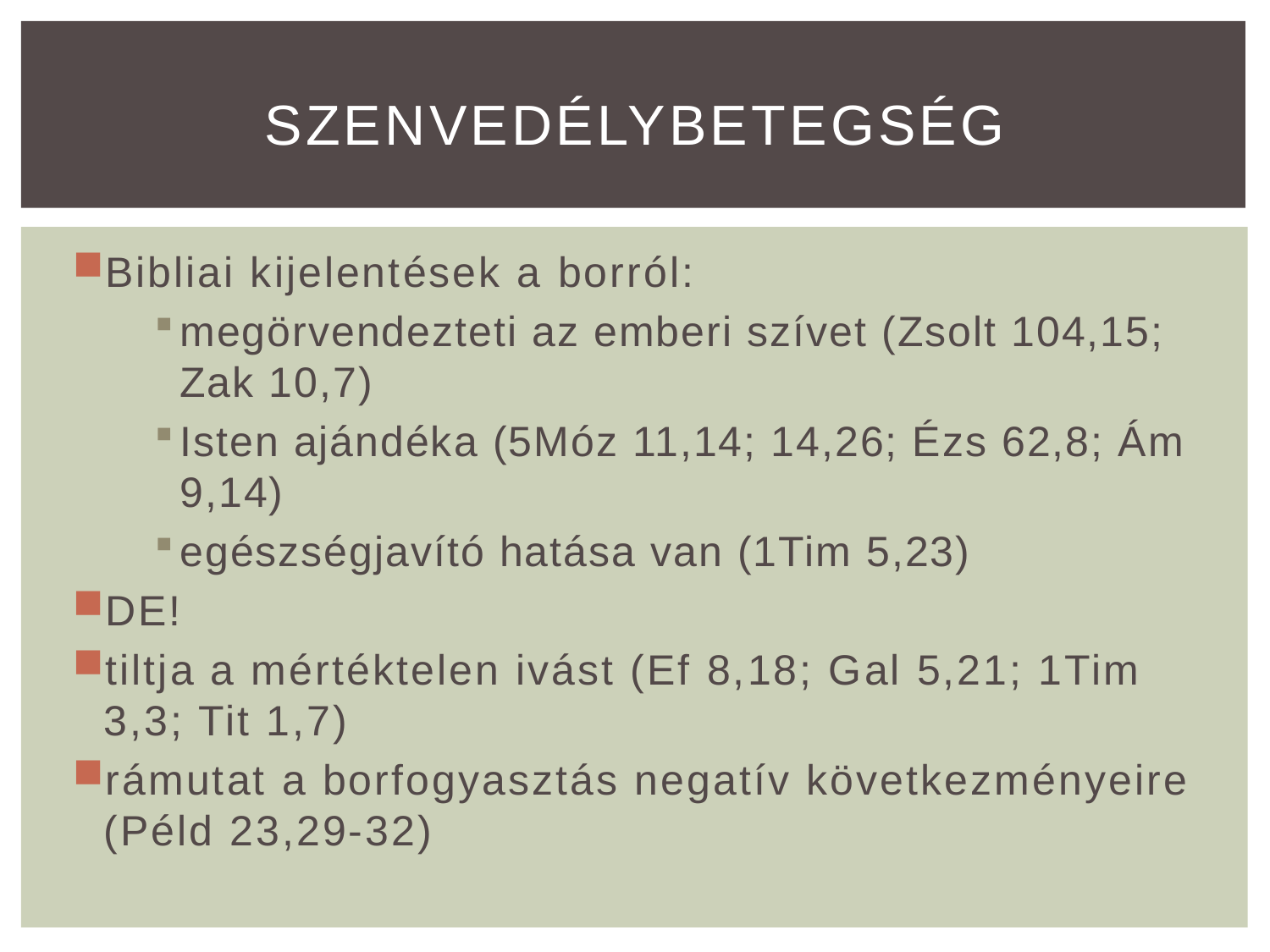

# Szenvedélybetegség
Bibliai kijelentések a borról:
megörvendezteti az emberi szívet (Zsolt 104,15; Zak 10,7)
Isten ajándéka (5Móz 11,14; 14,26; Ézs 62,8; Ám 9,14)
egészségjavító hatása van (1Tim 5,23)
DE!
tiltja a mértéktelen ivást (Ef 8,18; Gal 5,21; 1Tim 3,3; Tit 1,7)
rámutat a borfogyasztás negatív következményeire (Péld 23,29-32)